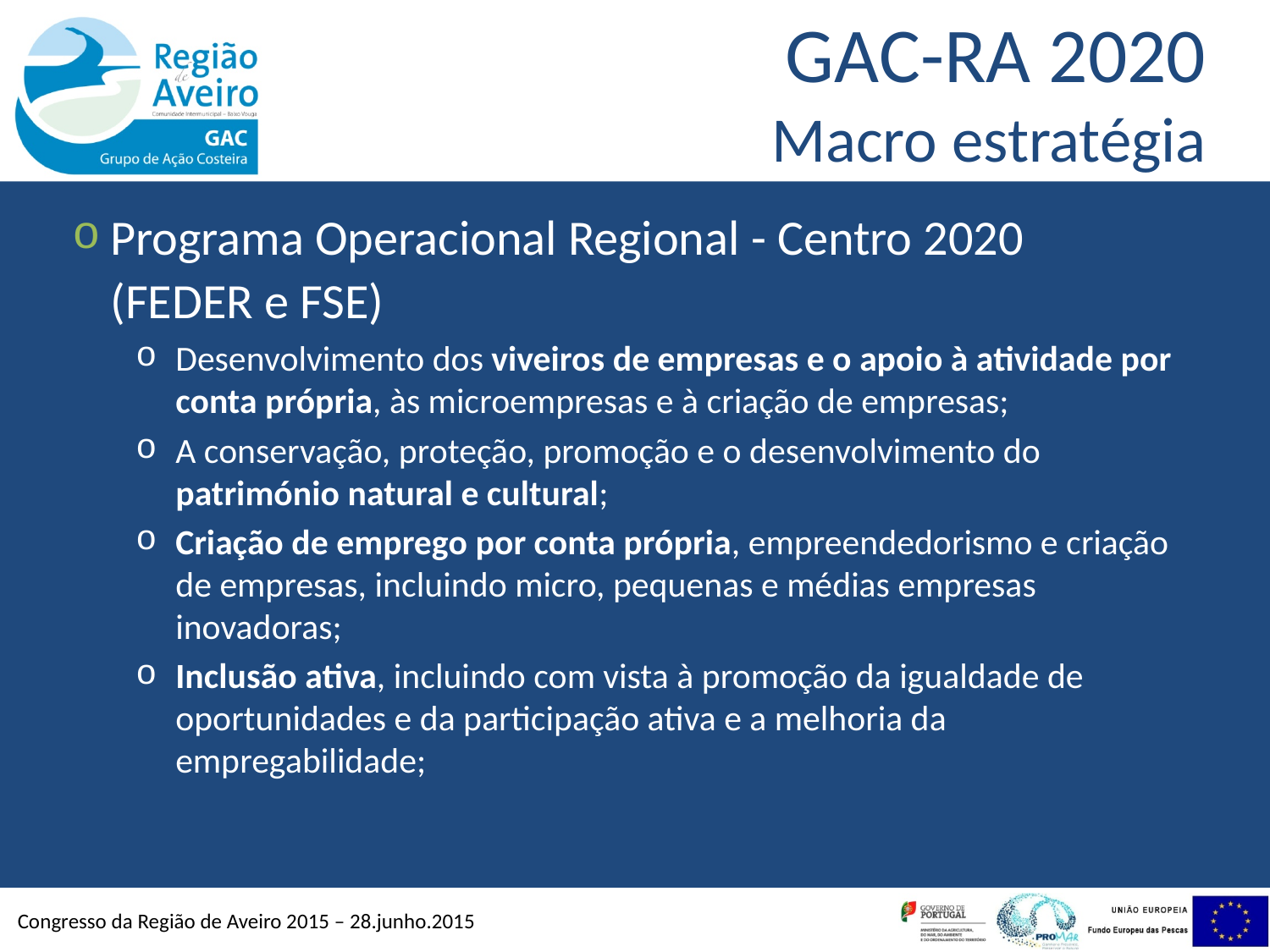

# GAC-RA 2020 Macro estratégia
Programa Operacional Regional - Centro 2020
	(FEDER e FSE)
Desenvolvimento dos viveiros de empresas e o apoio à atividade por conta própria, às microempresas e à criação de empresas;
A conservação, proteção, promoção e o desenvolvimento do património natural e cultural;
Criação de emprego por conta própria, empreendedorismo e criação de empresas, incluindo micro, pequenas e médias empresas inovadoras;
Inclusão ativa, incluindo com vista à promoção da igualdade de oportunidades e da participação ativa e a melhoria da empregabilidade;
Congresso da Região de Aveiro 2015 – 28.junho.2015